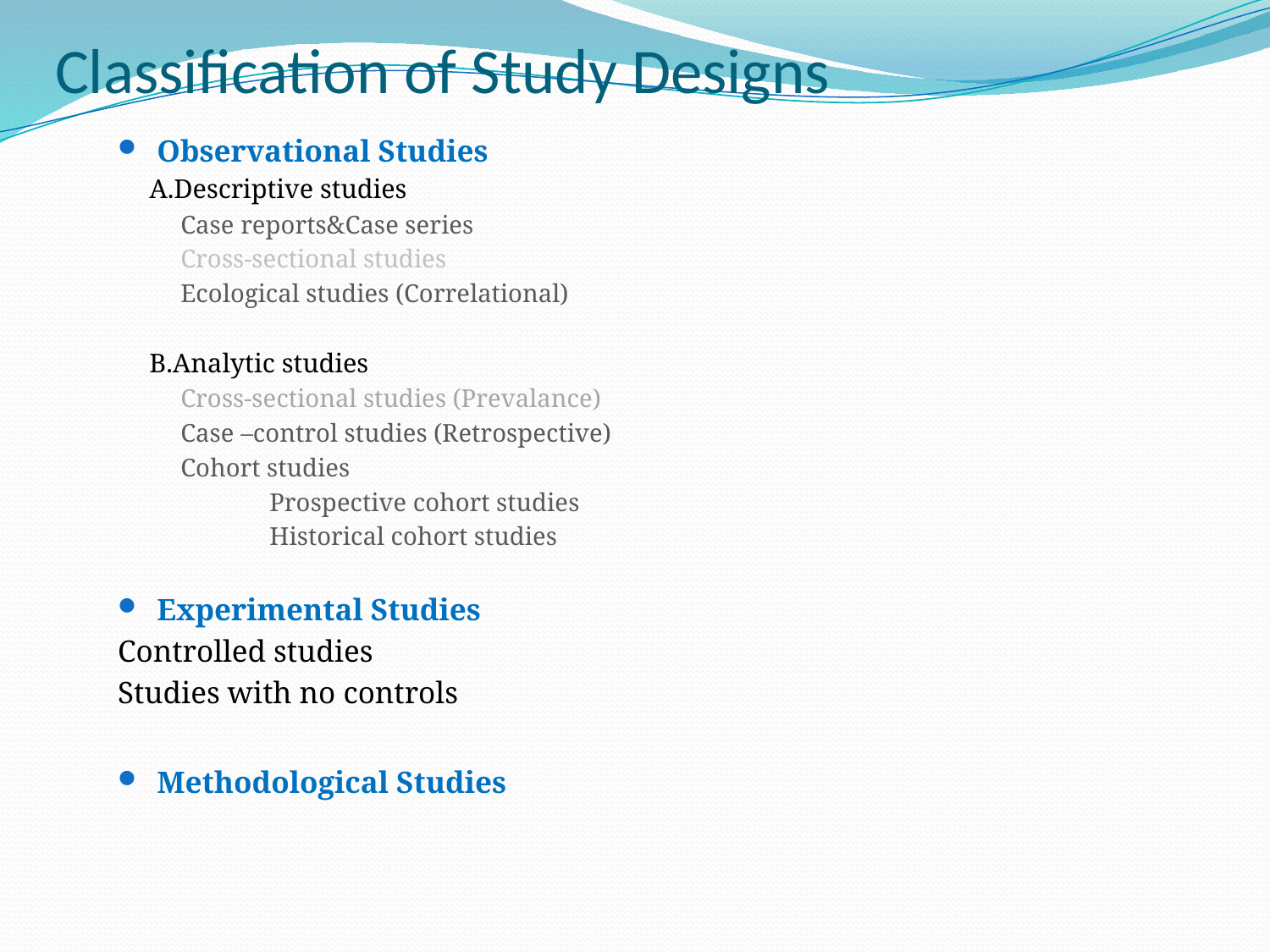

# Classification of Study Designs
Observational Studies
	A.Descriptive studies
	Case reports&Case series
	Cross-sectional studies
	Ecological studies (Correlational)

	B.Analytic studies
	Cross-sectional studies (Prevalance)
	Case –control studies (Retrospective)
	Cohort studies
	 	Prospective cohort studies
	 	Historical cohort studies

Experimental Studies
	Controlled studies
	Studies with no controls

Methodological Studies